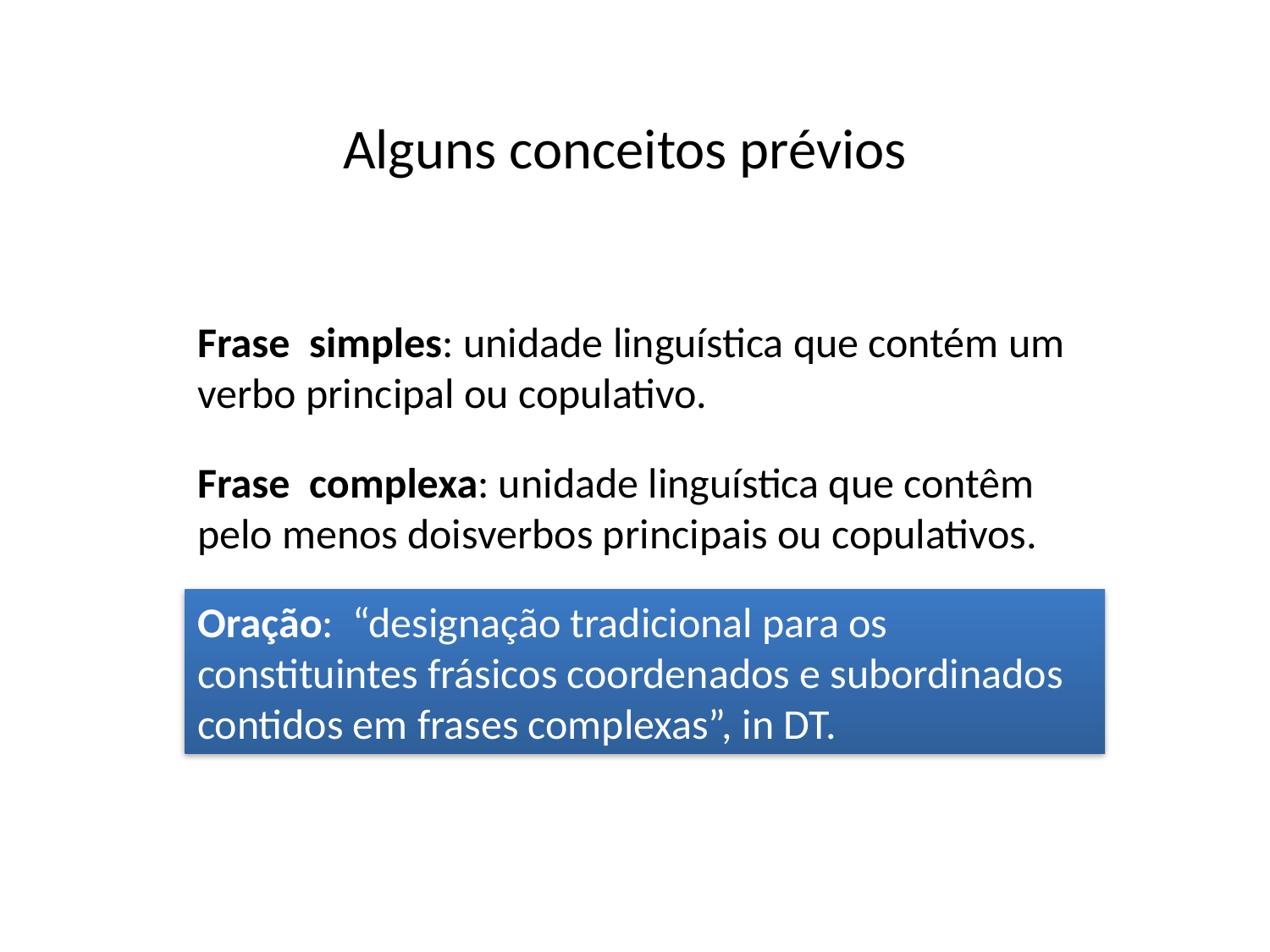

Alguns conceitos prévios
Frase  simples: unidade linguística que contém um verbo principal ou copulativo.
Frase  complexa: unidade linguística que contêm pelo menos doisverbos principais ou copulativos.
Oração:  “designação tradicional para os constituintes frásicos coordenados e subordinados contidos em frases complexas”, in DT.